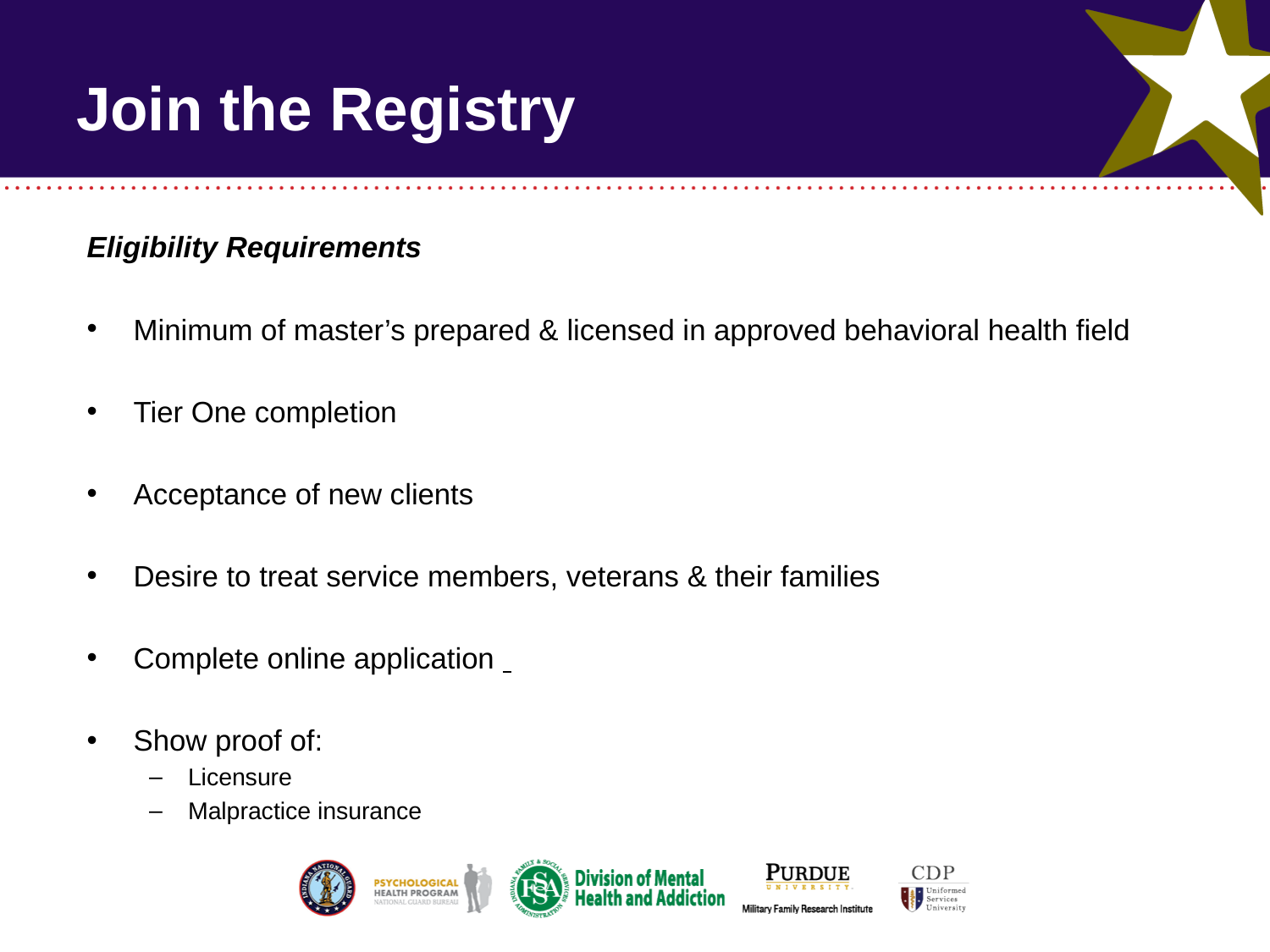

# Join the Registry
Eligibility Requirements

Minimum of master’s prepared & licensed in approved behavioral health field

Tier One completion

Acceptance of new clients

Desire to treat service members, veterans & their families

Complete online application

Show proof of:
Licensure
Malpractice insurance